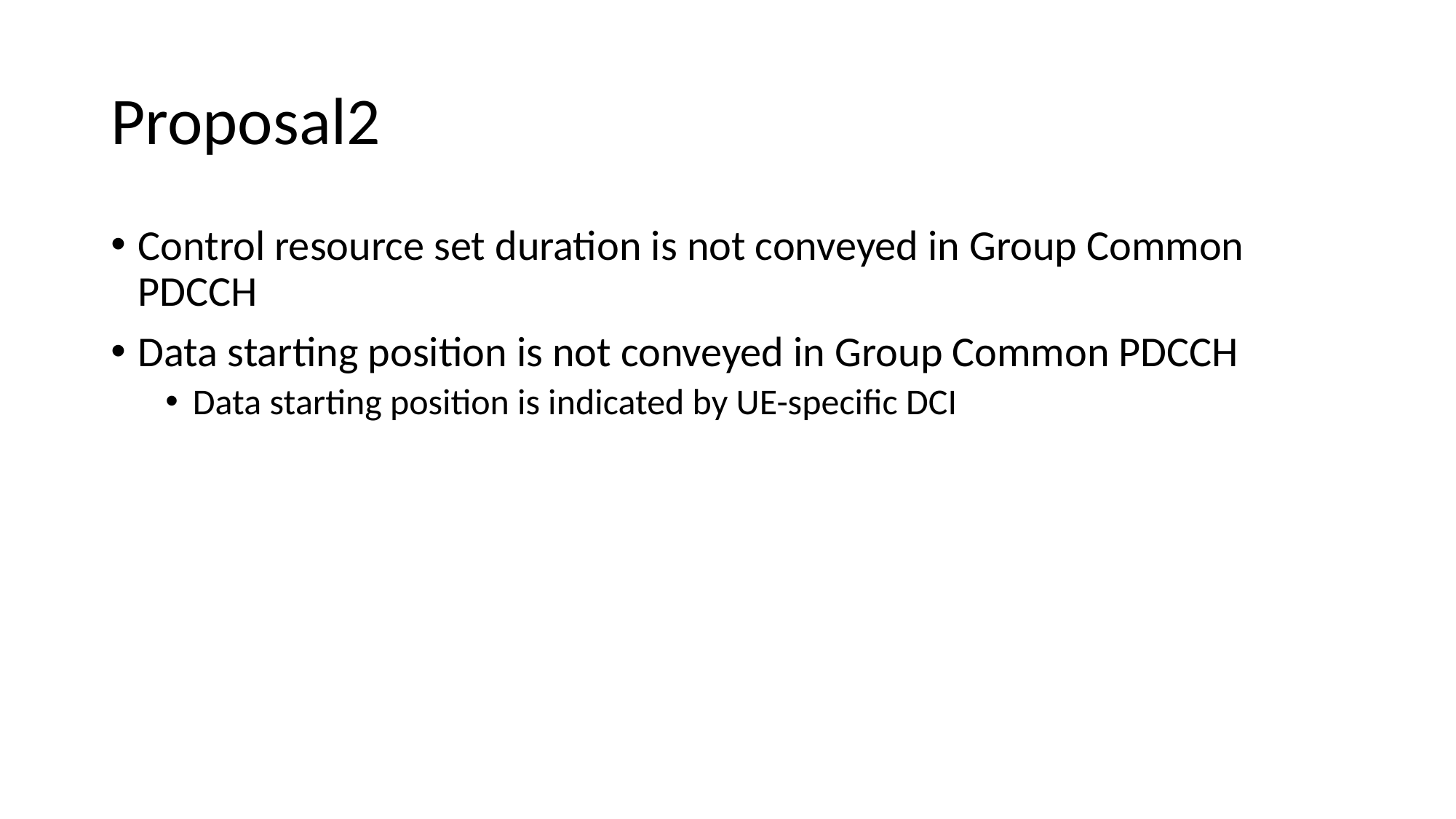

# Proposal2
Control resource set duration is not conveyed in Group Common PDCCH
Data starting position is not conveyed in Group Common PDCCH
Data starting position is indicated by UE-specific DCI